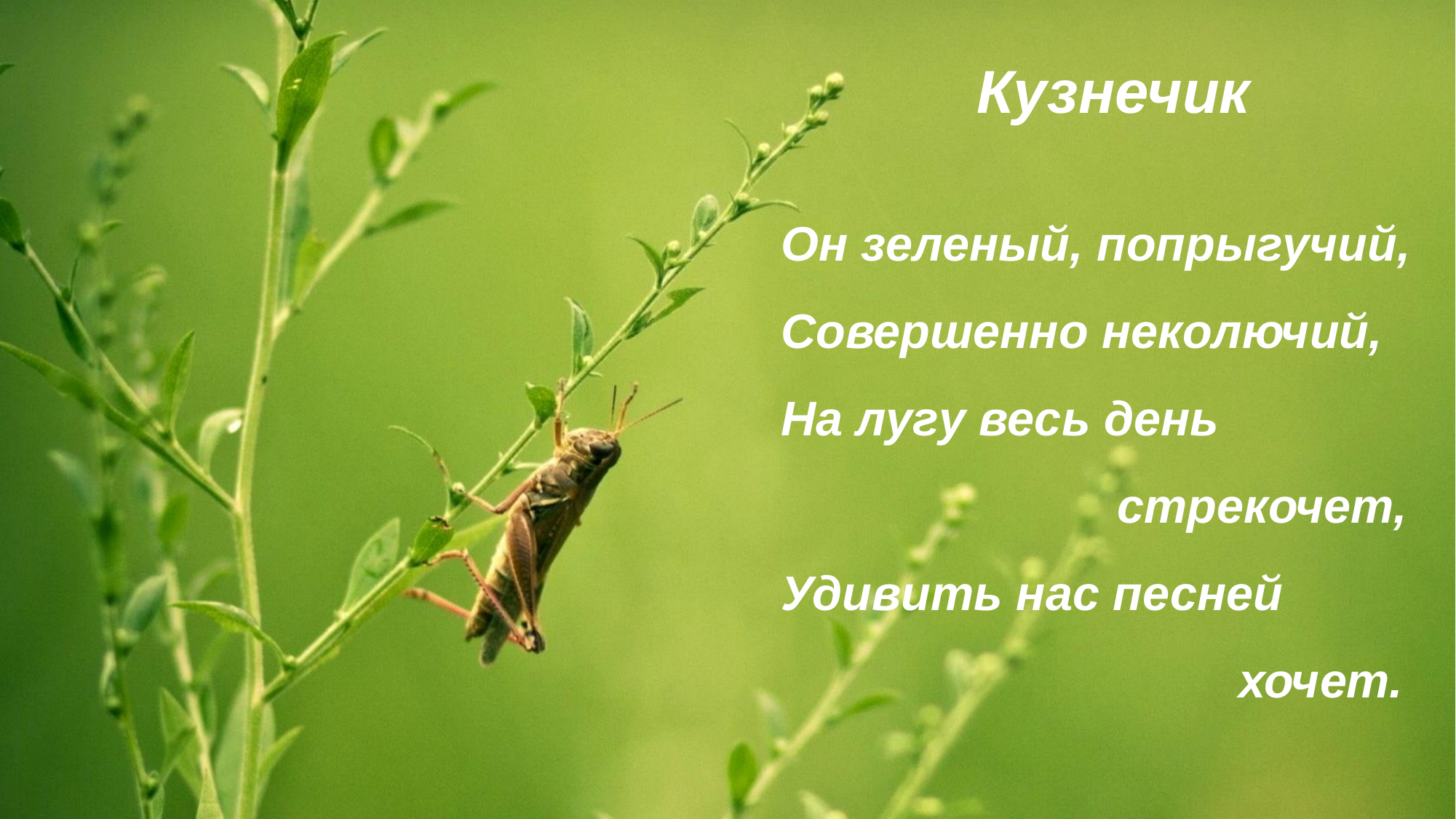

Кузнечик

Он зеленый, попрыгучий,
Совершенно неколючий,
На лугу весь день
                         стрекочет,
Удивить нас песней
                                  хочет.